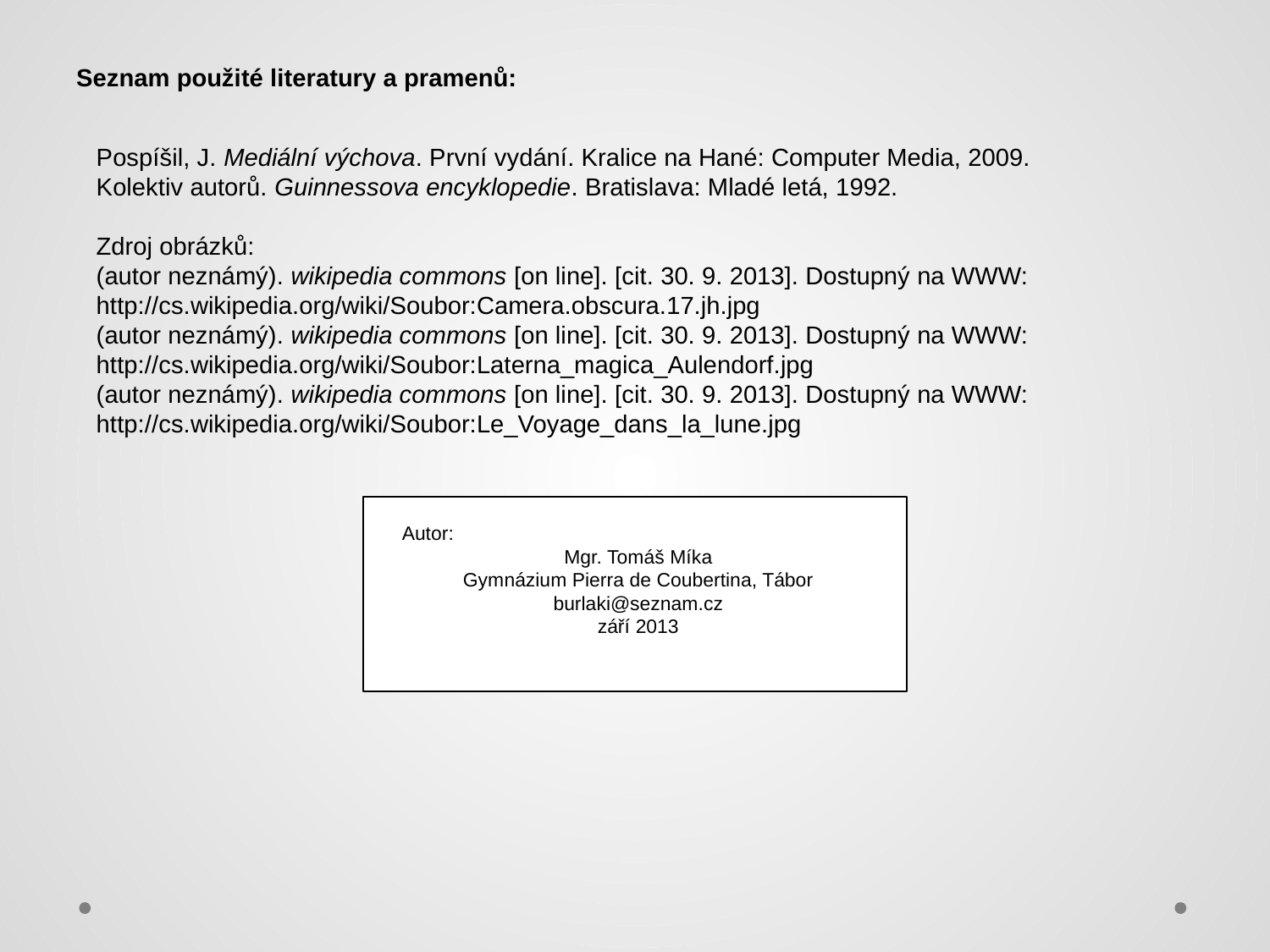

Seznam použité literatury a pramenů:
Pospíšil, J. Mediální výchova. První vydání. Kralice na Hané: Computer Media, 2009.
Kolektiv autorů. Guinnessova encyklopedie. Bratislava: Mladé letá, 1992.

Zdroj obrázků:
(autor neznámý). wikipedia commons [on line]. [cit. 30. 9. 2013]. Dostupný na WWW: http://cs.wikipedia.org/wiki/Soubor:Camera.obscura.17.jh.jpg
(autor neznámý). wikipedia commons [on line]. [cit. 30. 9. 2013]. Dostupný na WWW: http://cs.wikipedia.org/wiki/Soubor:Laterna_magica_Aulendorf.jpg
(autor neznámý). wikipedia commons [on line]. [cit. 30. 9. 2013]. Dostupný na WWW: http://cs.wikipedia.org/wiki/Soubor:Le_Voyage_dans_la_lune.jpg

Autor:
Mgr. Tomáš Míka
Gymnázium Pierra de Coubertina, Tábor
burlaki@seznam.cz
září 2013